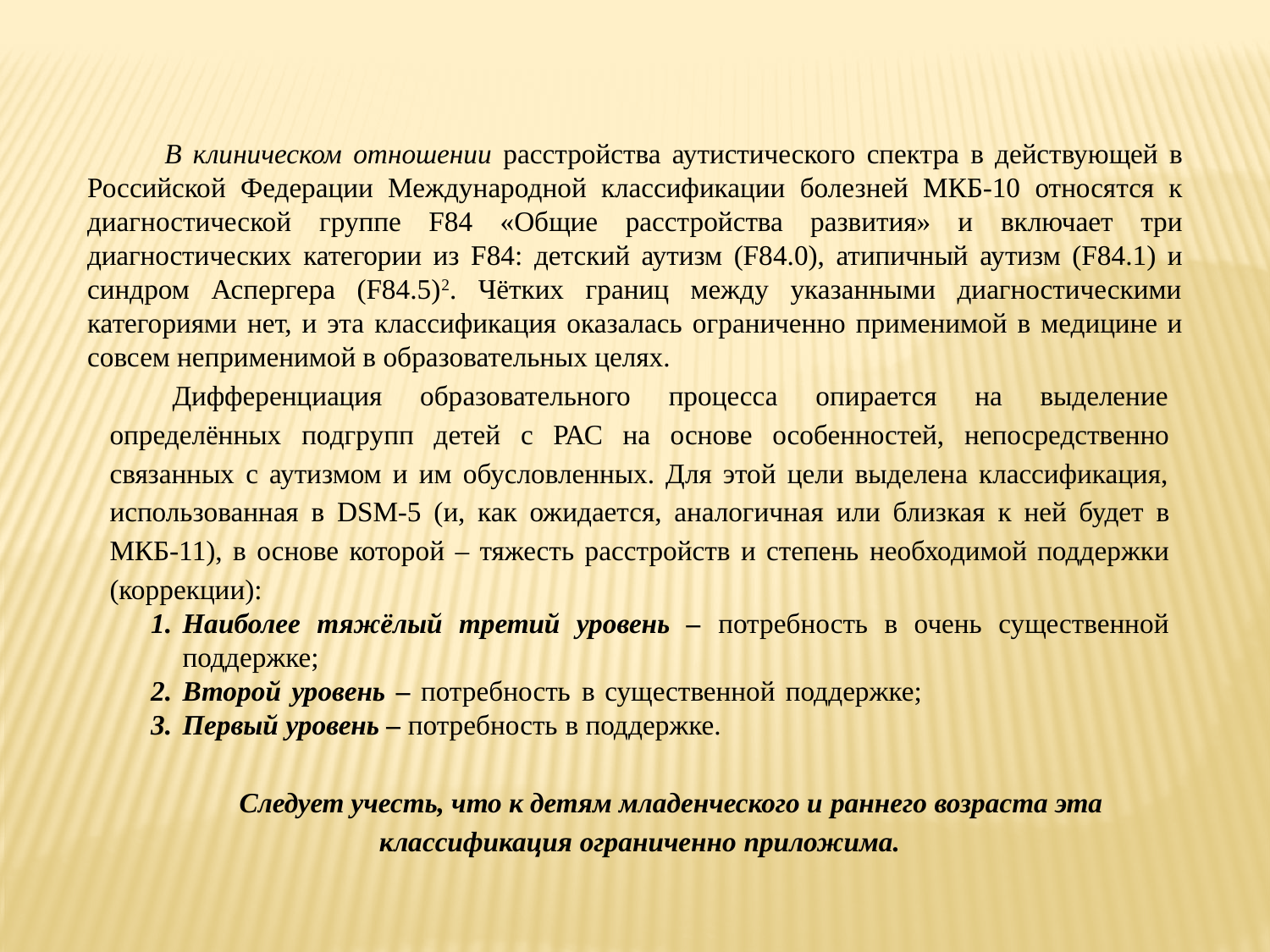

В клиническом отношении расстройства аутистического спектра в действующей в Российской Федерации Международной классификации болезней МКБ-10 относятся к диагностической группе F84 «Общие расстройства развития» и включает три диагностических категории из F84: детский аутизм (F84.0), атипичный аутизм (F84.1) и синдром Аспергера (F84.5)2. Чётких границ между указанными диагностическими категориями нет, и эта классификация оказалась ограниченно применимой в медицине и совсем неприменимой в образовательных целях.
Дифференциация образовательного процесса опирается на выделение определённых подгрупп детей с РАС на основе особенностей, непосредственно связанных с аутизмом и им обусловленных. Для этой цели выделена классификация, использованная в DSM-5 (и, как ожидается, аналогичная или близкая к ней будет в МКБ-11), в основе которой – тяжесть расстройств и степень необходимой поддержки (коррекции):
Наиболее тяжёлый третий уровень – потребность в очень существенной поддержке;
Второй уровень – потребность в существенной поддержке;
Первый уровень – потребность в поддержке.

Следует учесть, что к детям младенческого и раннего возраста эта классификация ограниченно приложима.